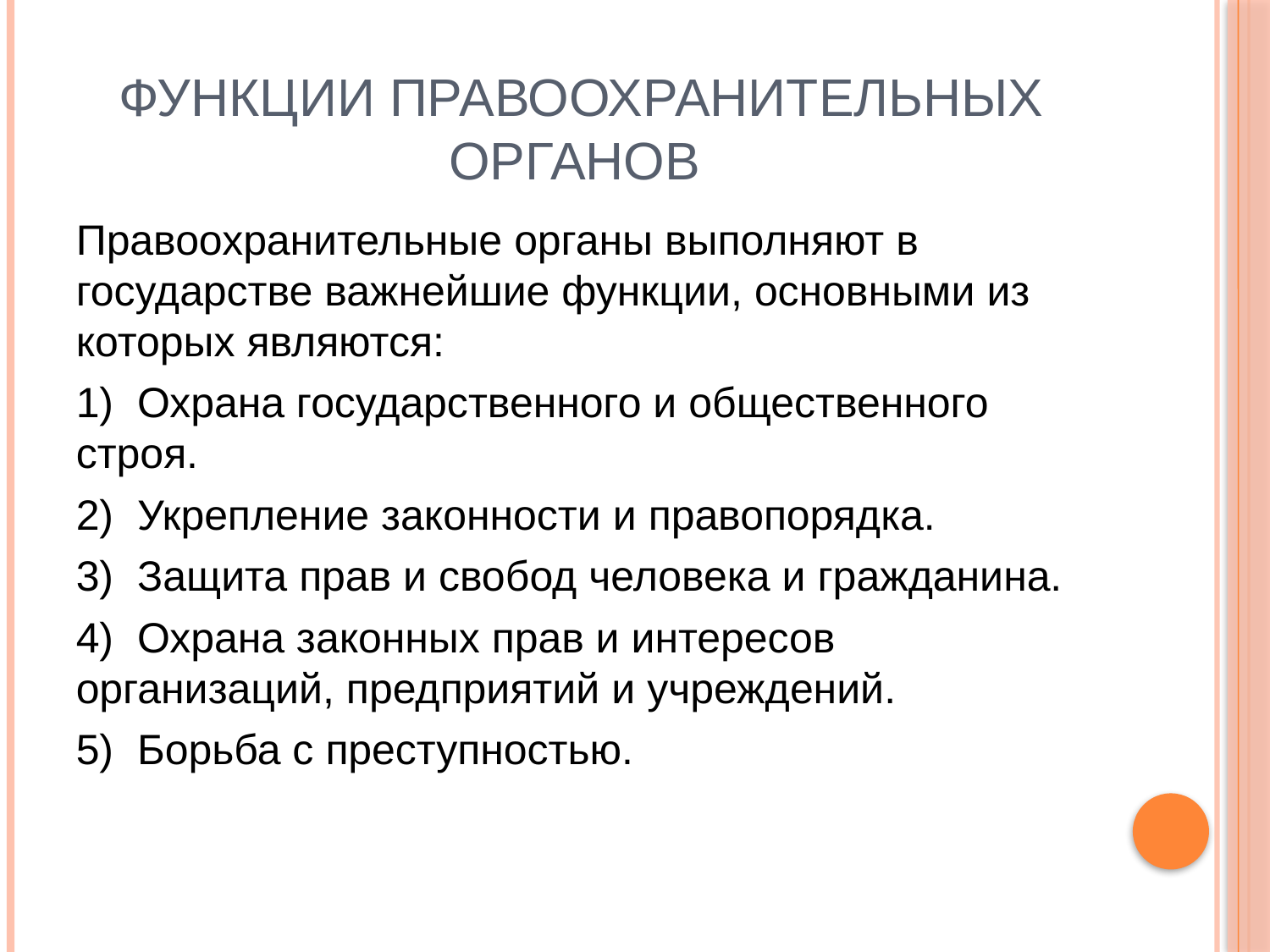

# Функции правоохранительных органов
Правоохранительные органы выполняют в государстве важнейшие функции, основными из которых являются:
1)  Охрана государственного и общественного строя.
2)  Укрепление законности и правопорядка.
3)  Защита прав и свобод человека и гражданина.
4)  Охрана законных прав и интересов организаций, предприятий и учреждений.
5)  Борьба с преступностью.